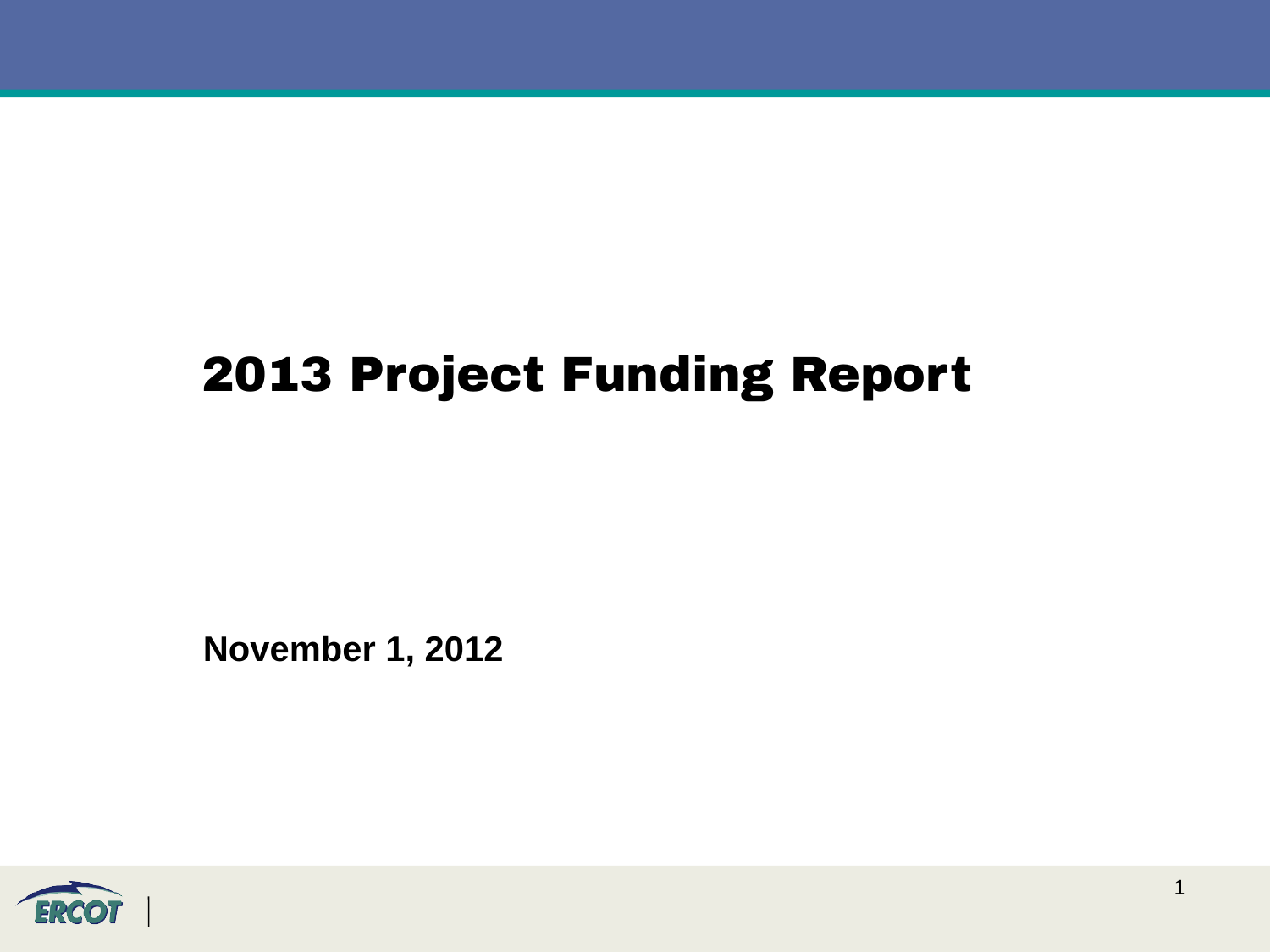

2013 Project Funding Report

November 1, 2012